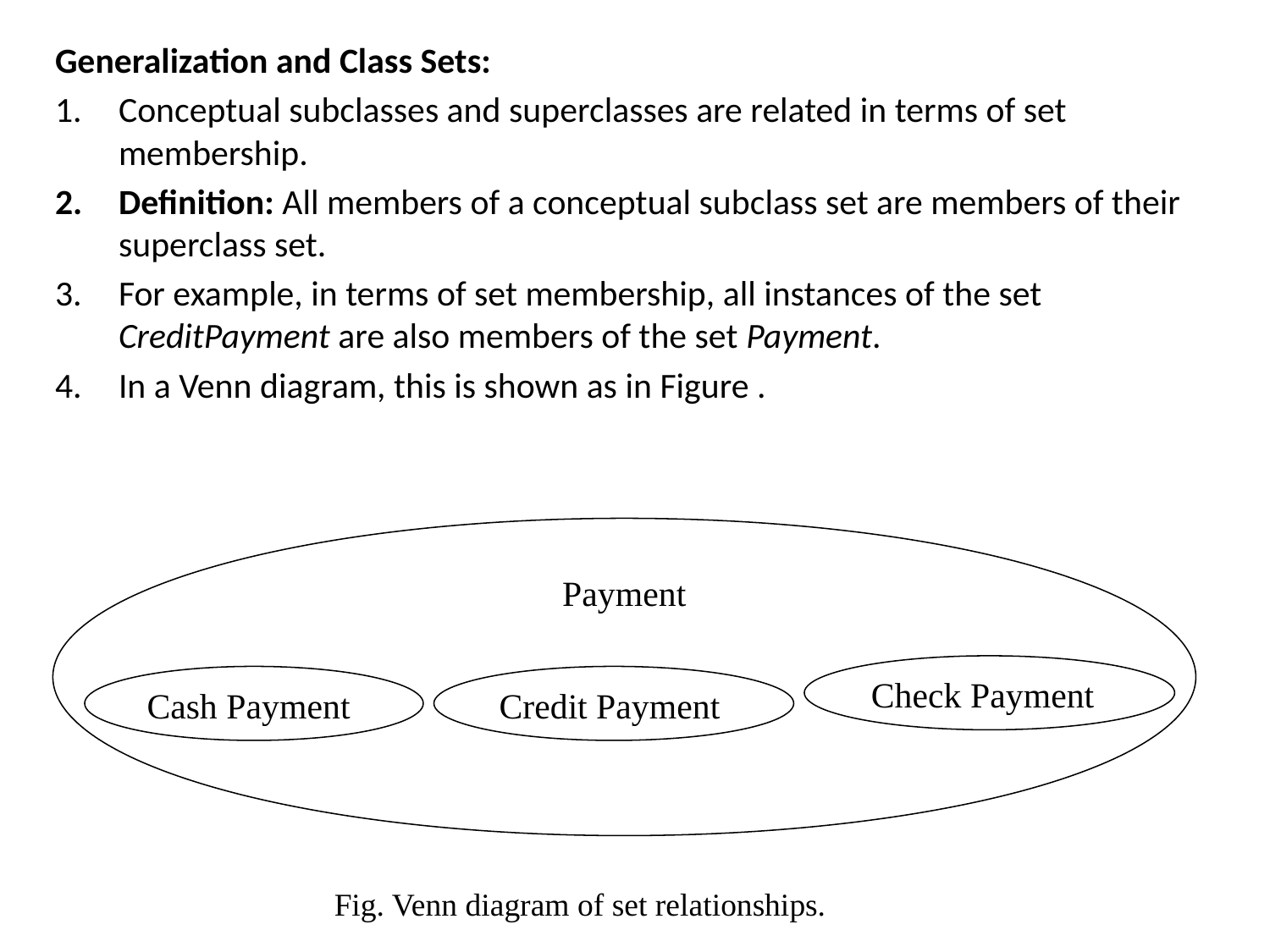

Generalization and Class Sets:
Conceptual subclasses and superclasses are related in terms of set membership.
Definition: All members of a conceptual subclass set are members of their superclass set.
For example, in terms of set membership, all instances of the set CreditPayment are also members of the set Payment.
In a Venn diagram, this is shown as in Figure .

Payment

Check Payment

Cash Payment
Credit Payment

               Fig. Venn diagram of set relationships.